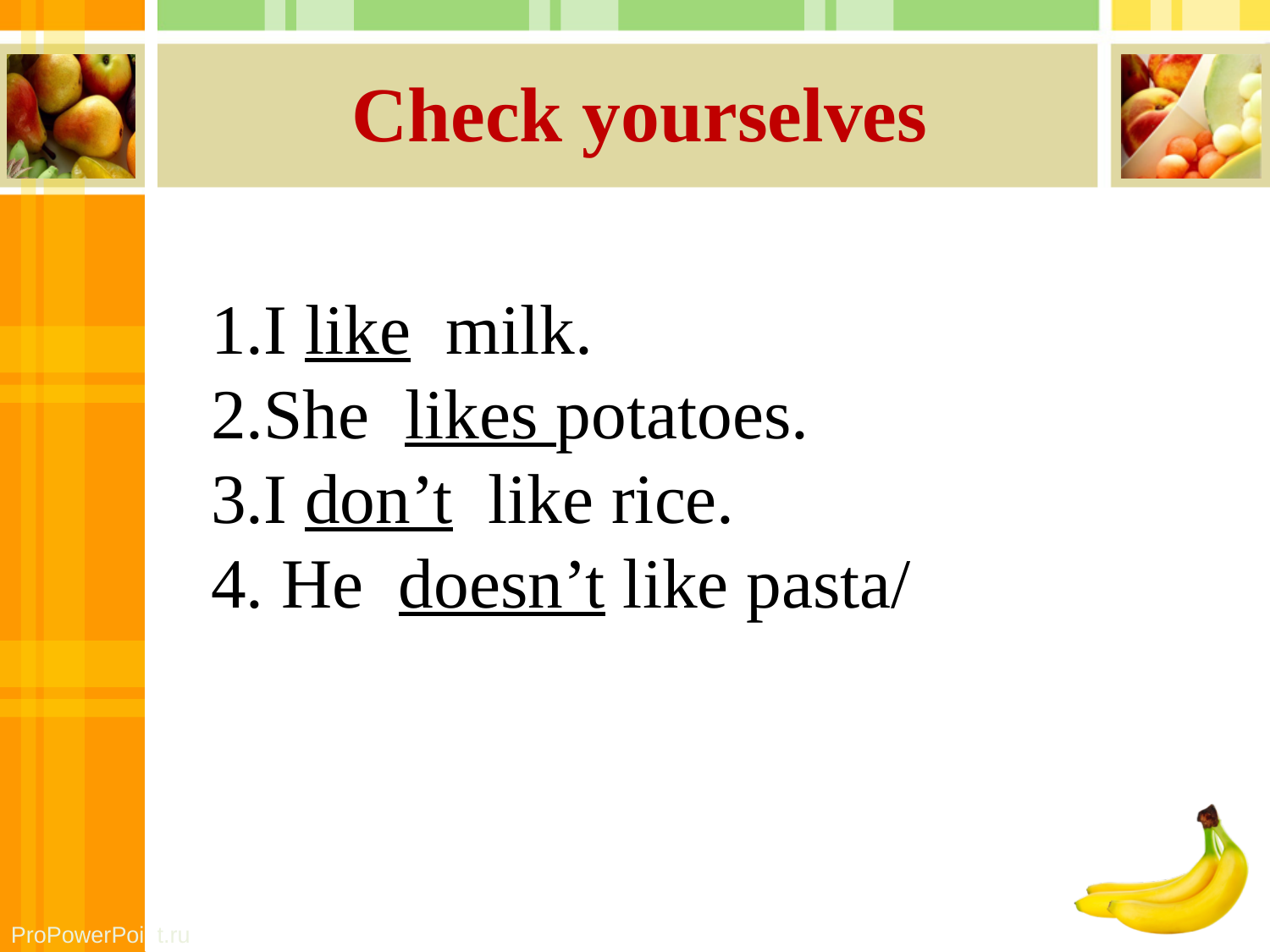

# Check yourselves
1.I like  milk.
2.She  likes potatoes.
3.I don’t  like rice.
4. He  doesn’t like pasta/